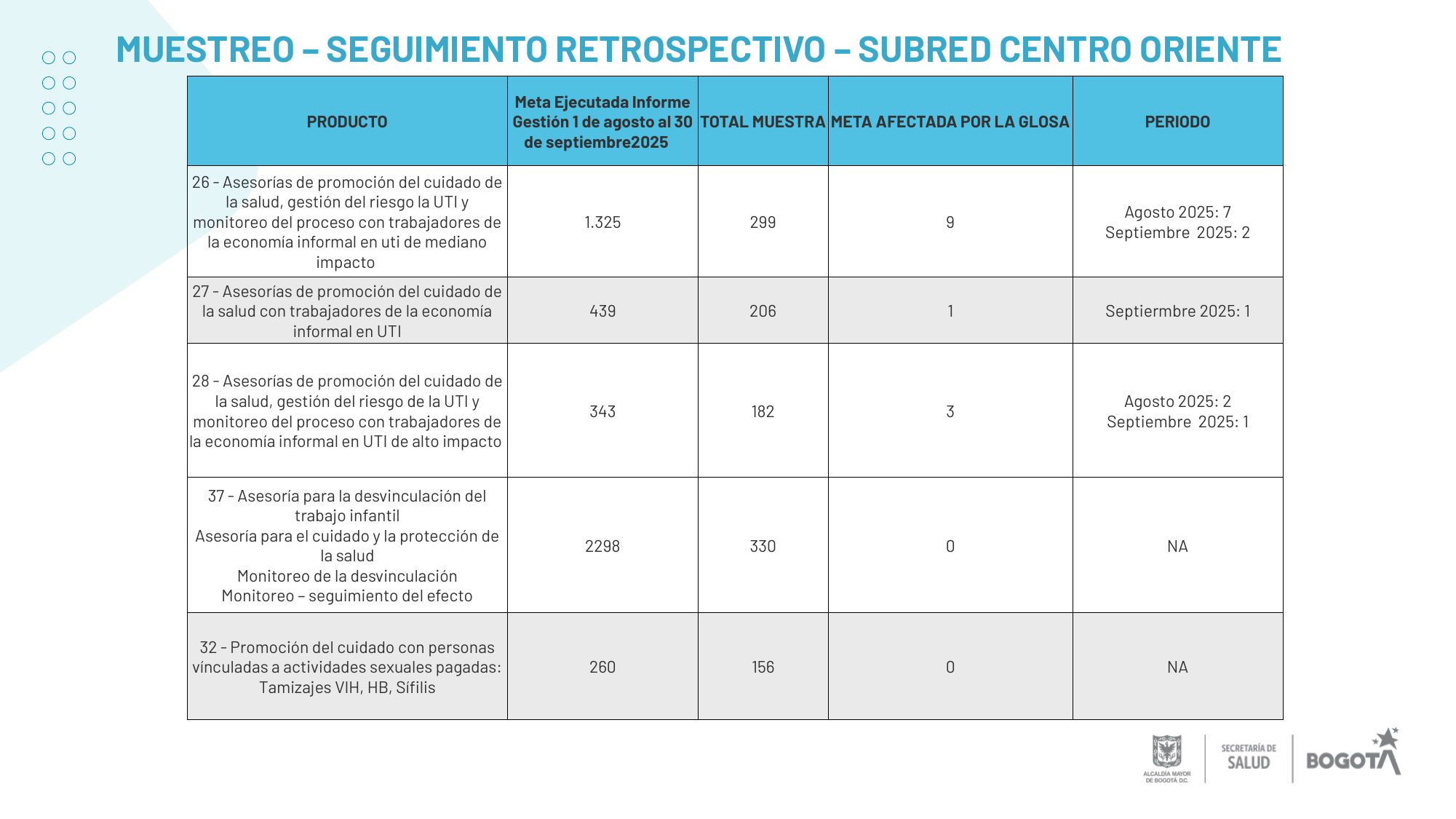

# MUESTREO – SEGUIMIENTO RETROSPECTIVO – SUBRED CENTRO ORIENTE
| PRODUCTO | Meta Ejecutada Informe Gestión 1 de agosto al 30 de septiembre2025 | TOTAL MUESTRA | META AFECTADA POR LA GLOSA | PERIODO |
| --- | --- | --- | --- | --- |
| 26 - Asesorías de promoción del cuidado de la salud, gestión del riesgo la UTI y monitoreo del proceso con trabajadores de la economía informal en uti de mediano impacto | 1.325 | 299 | 9 | Agosto 2025: 7 Septiembre 2025: 2 |
| 27 - Asesorías de promoción del cuidado de la salud con trabajadores de la economía informal en UTI | 439 | 206 | 1 | Septiermbre 2025: 1 |
| 28 - Asesorías de promoción del cuidado de la salud, gestión del riesgo de la UTI y monitoreo del proceso con trabajadores de la economía informal en UTI de alto impacto | 343 | 182 | 3 | Agosto 2025: 2 Septiembre 2025: 1 |
| 37 - Asesoría para la desvinculación del trabajo infantil Asesoría para el cuidado y la protección de la salud Monitoreo de la desvinculación Monitoreo – seguimiento del efecto | 2298 | 330 | 0 | NA |
| 32 - Promoción del cuidado con personas vínculadas a actividades sexuales pagadas: Tamizajes VIH, HB, Sífilis | 260 | 156 | 0 | NA |